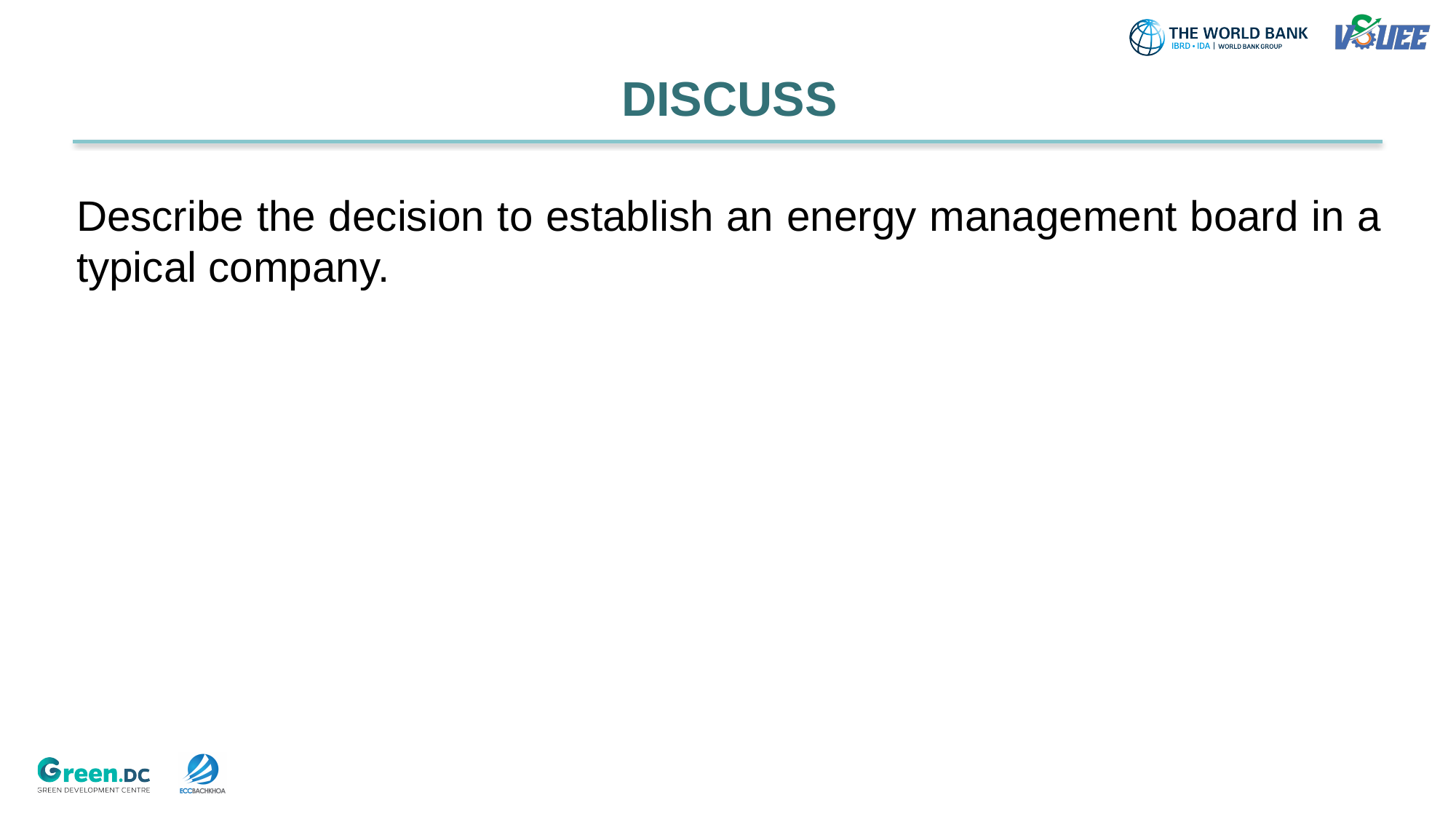

DISCUSS
# Describe the decision to establish an energy management board in a typical company.